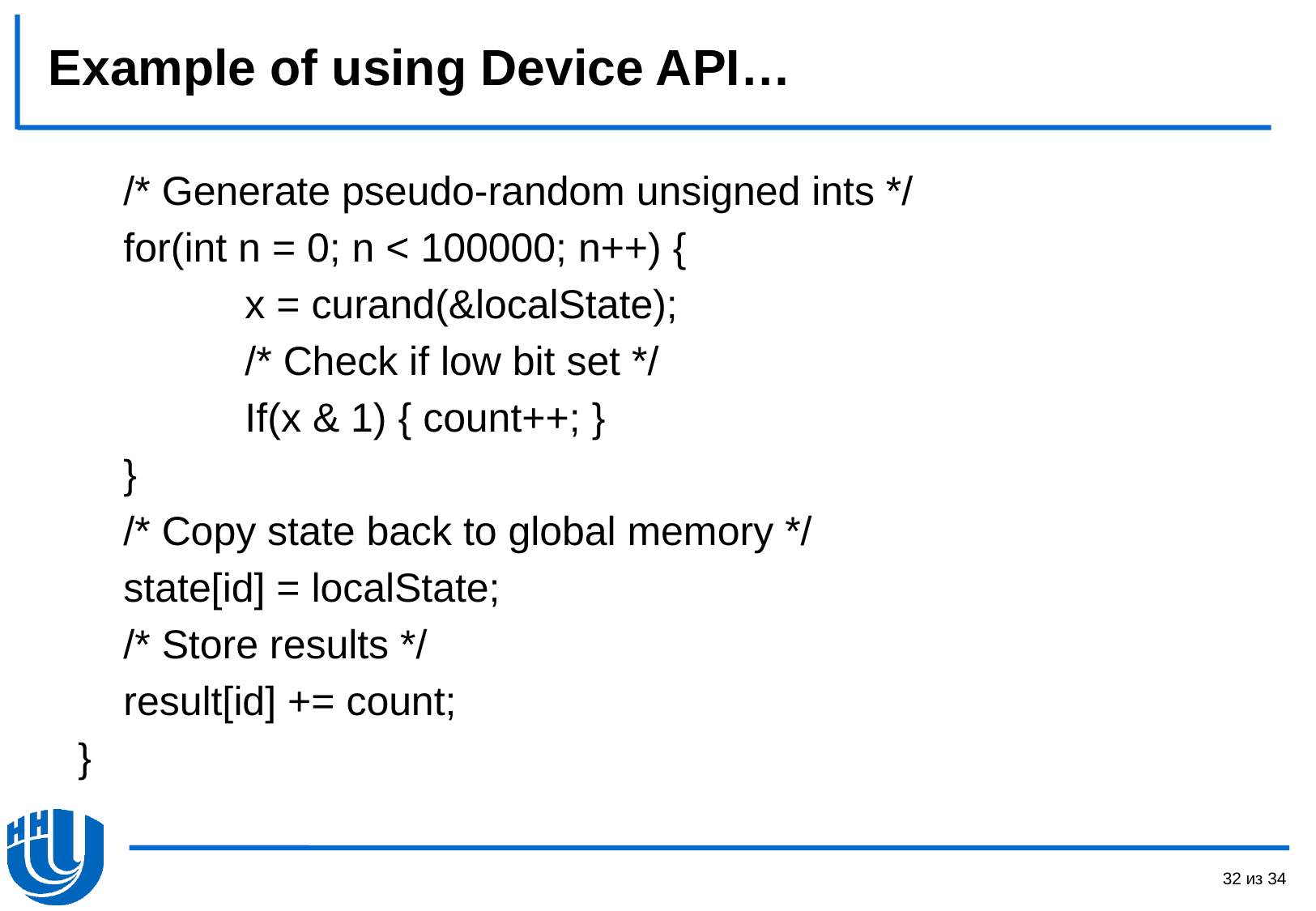

# Example of using Device API…
	/* Generate pseudo-random unsigned ints */
	for(int n = 0; n < 100000; n++) {
		x = curand(&localState);
		/* Check if low bit set */
		If(x & 1) { count++; }
	}
	/* Copy state back to global memory */
	state[id] = localState;
	/* Store results */
	result[id] += count;
}

32